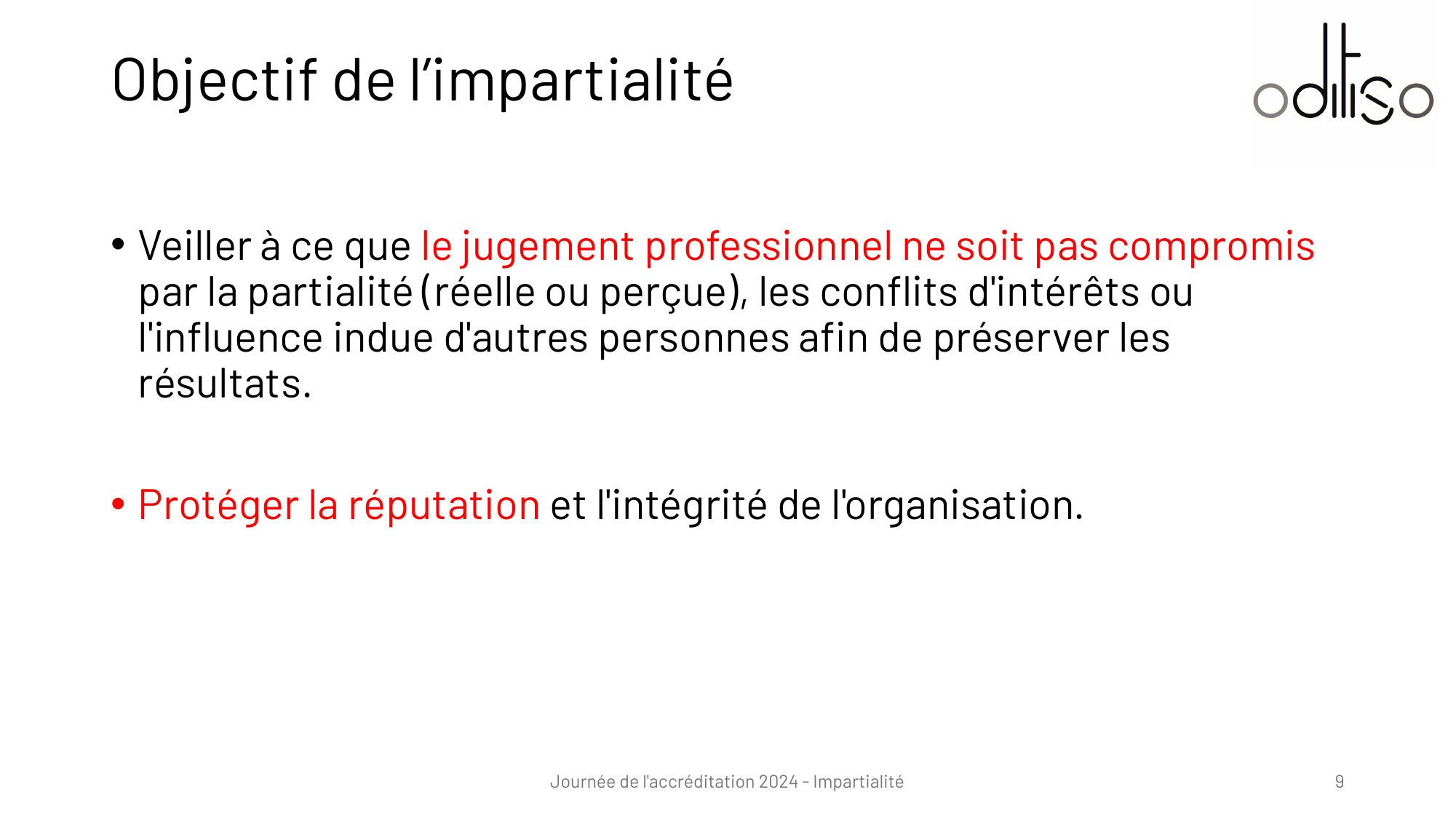

# Objectif de l’impartialité
Veiller à ce que le jugement professionnel ne soit pas compromis par la partialité (réelle ou perçue), les conflits d'intérêts ou l'influence indue d'autres personnes afin de préserver les résultats.

Protéger la réputation et l'intégrité de l'organisation.
Journée de l'accréditation 2024 - Impartialité
9